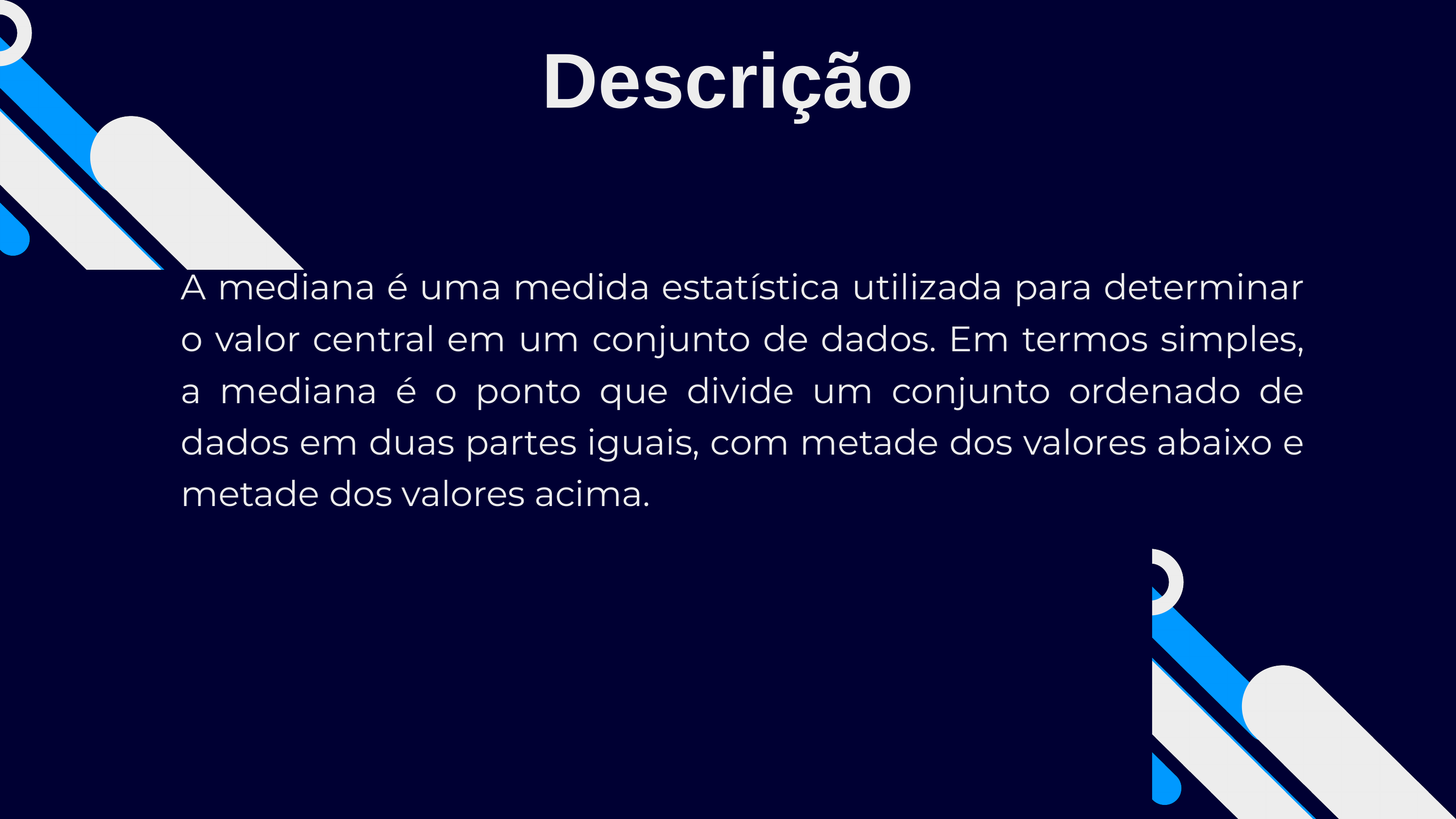

Descrição
A mediana é uma medida estatística utilizada para determinar o valor central em um conjunto de dados. Em termos simples, a mediana é o ponto que divide um conjunto ordenado de dados em duas partes iguais, com metade dos valores abaixo e metade dos valores acima.